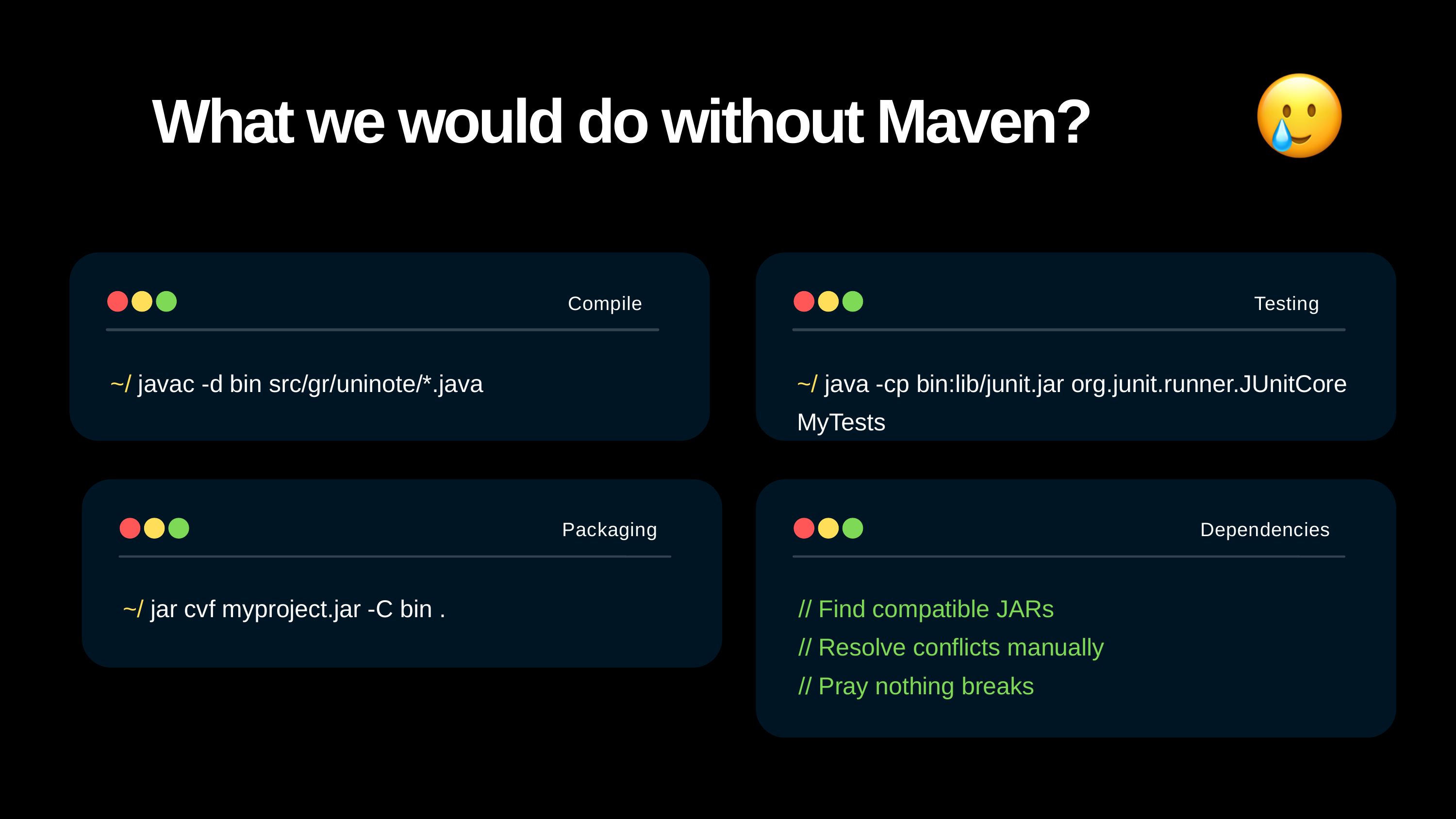

What we would do without Maven?

Compile

~/ javac -d bin src/gr/uninote/*.java

Testing

~/ java -cp bin:lib/junit.jar org.junit.runner.JUnitCore MyTests

Packaging
Dependencies

~/ jar cvf myproject.jar -C bin .

// Find compatible JARs
// Resolve conflicts manually
// Pray nothing breaks